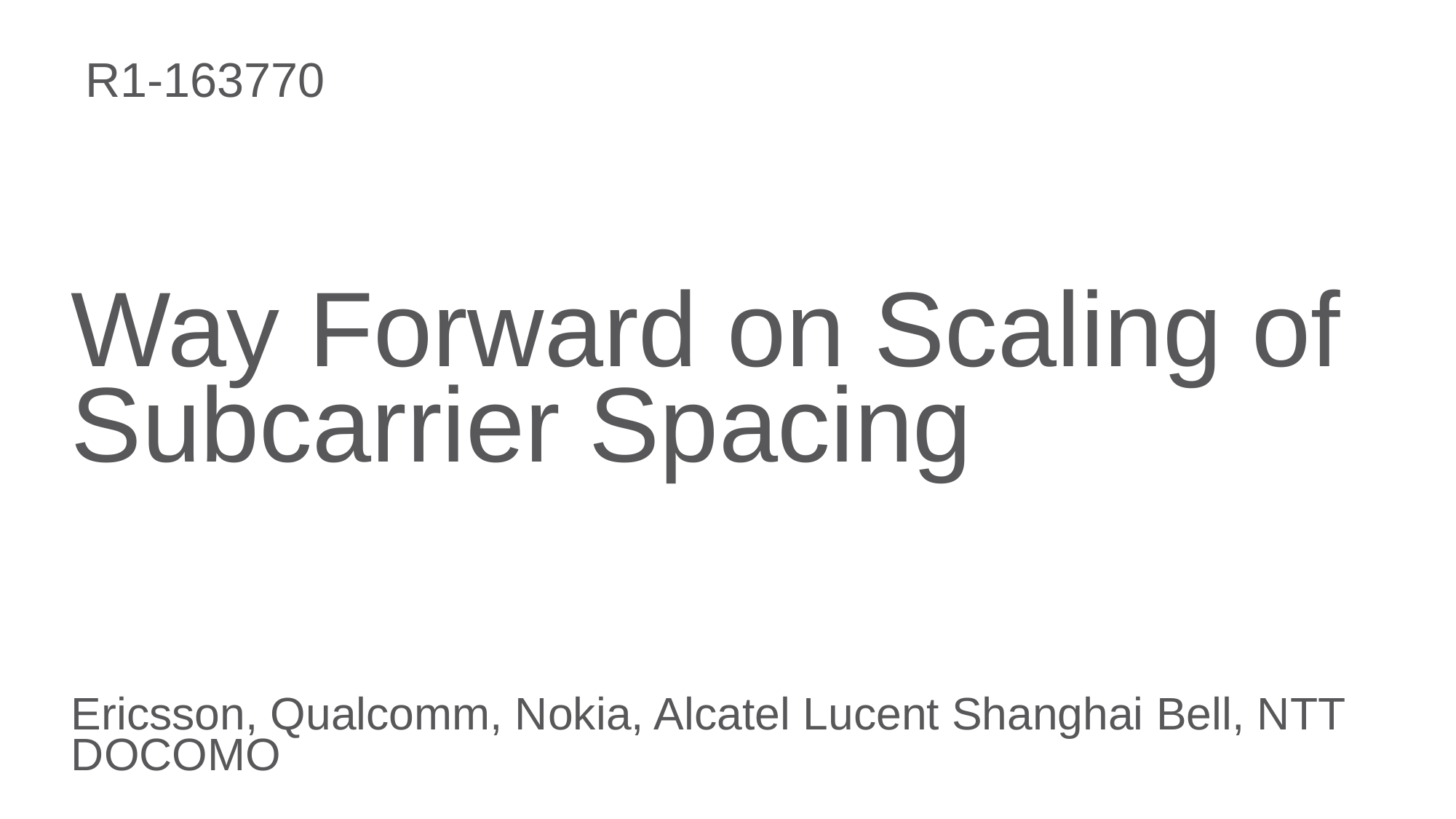

R1-163770
# Way Forward on Scaling of Subcarrier Spacing
Ericsson, Qualcomm, Nokia, Alcatel Lucent Shanghai Bell, NTT DOCOMO